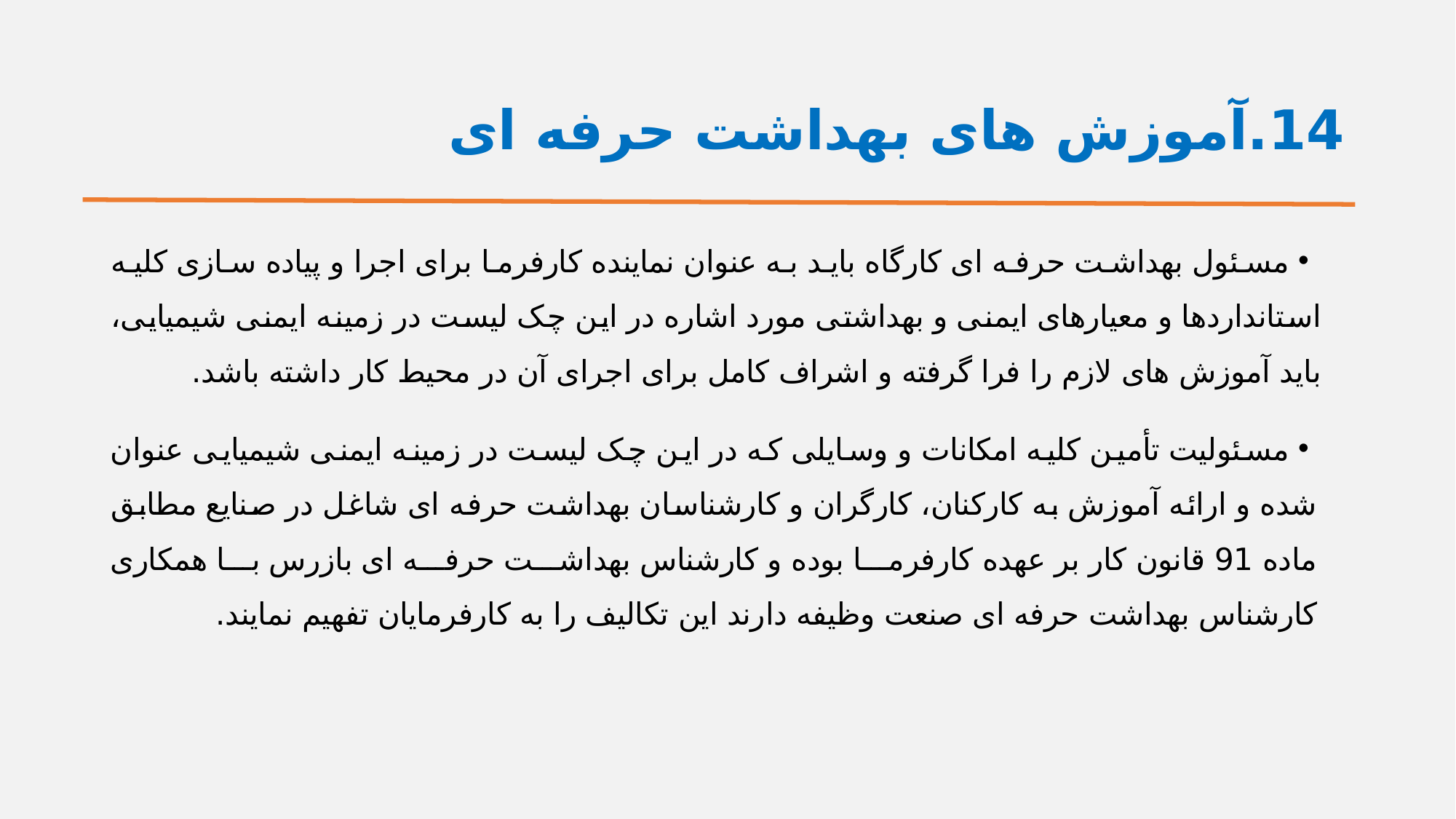

# 14.آموزش های بهداشت حرفه ای
مسئول بهداشت حرفه ای کارگاه باید به عنوان نماینده کارفرما برای اجرا و پیاده سازی کلیه استانداردها و معیارهای ایمنی و بهداشتی مورد اشاره در این چک لیست در زمینه ایمنی شیمیایی، باید آموزش های لازم را فرا گرفته و اشراف کامل برای اجرای آن در محیط کار داشته باشد.
مسئولیت تأمین کلیه امکانات و وسایلی که در این چک لیست در زمینه ایمنی شیمیایی عنوان شده و ارائه آموزش به کارکنان، کارگران و کارشناسان بهداشت حرفه ای شاغل در صنایع مطابق ماده 91 قانون کار بر عهده کارفرما بوده و کارشناس بهداشت حرفه ای بازرس با همکاری کارشناس بهداشت حرفه ای صنعت وظیفه دارند این تکالیف را به کارفرمایان تفهیم نمایند.